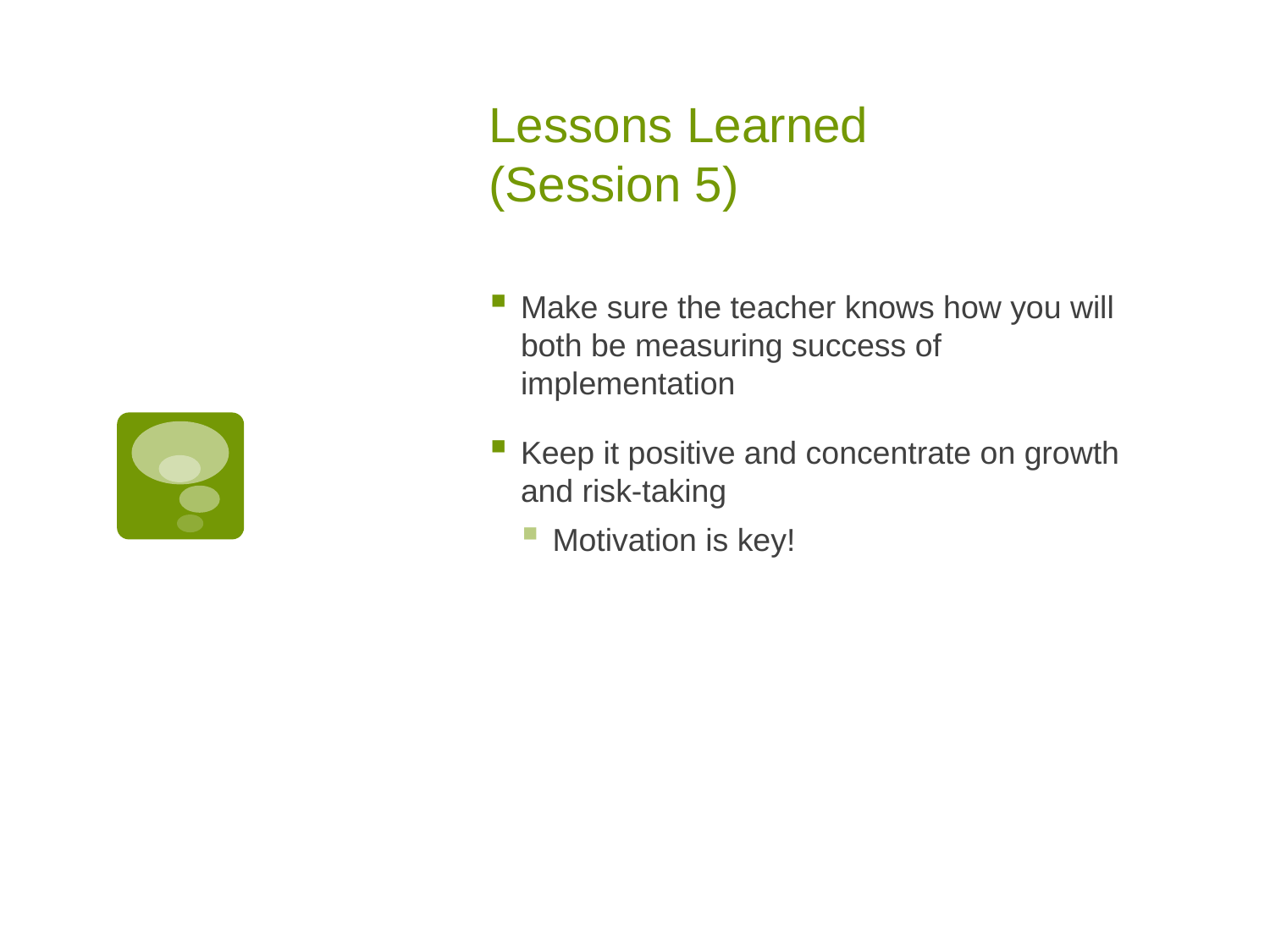

# Lessons Learned (Session 5)
Make sure the teacher knows how you will both be measuring success of implementation
Keep it positive and concentrate on growth and risk-taking
Motivation is key!